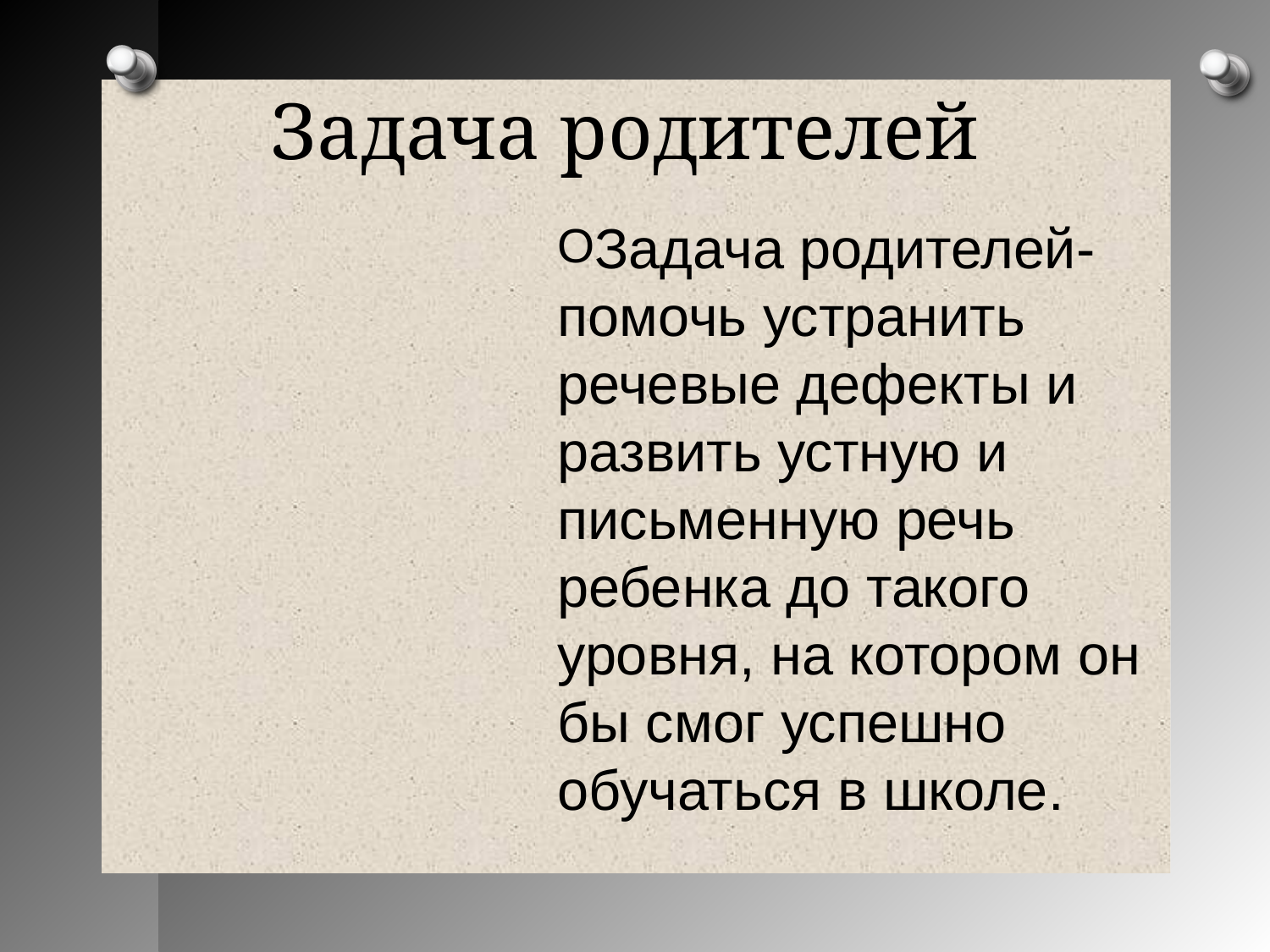

Задача родителей
Задача родителей- помочь устранить речевые дефекты и развить устную и письменную речь ребенка до такого уровня, на котором он бы смог успешно обучаться в школе.